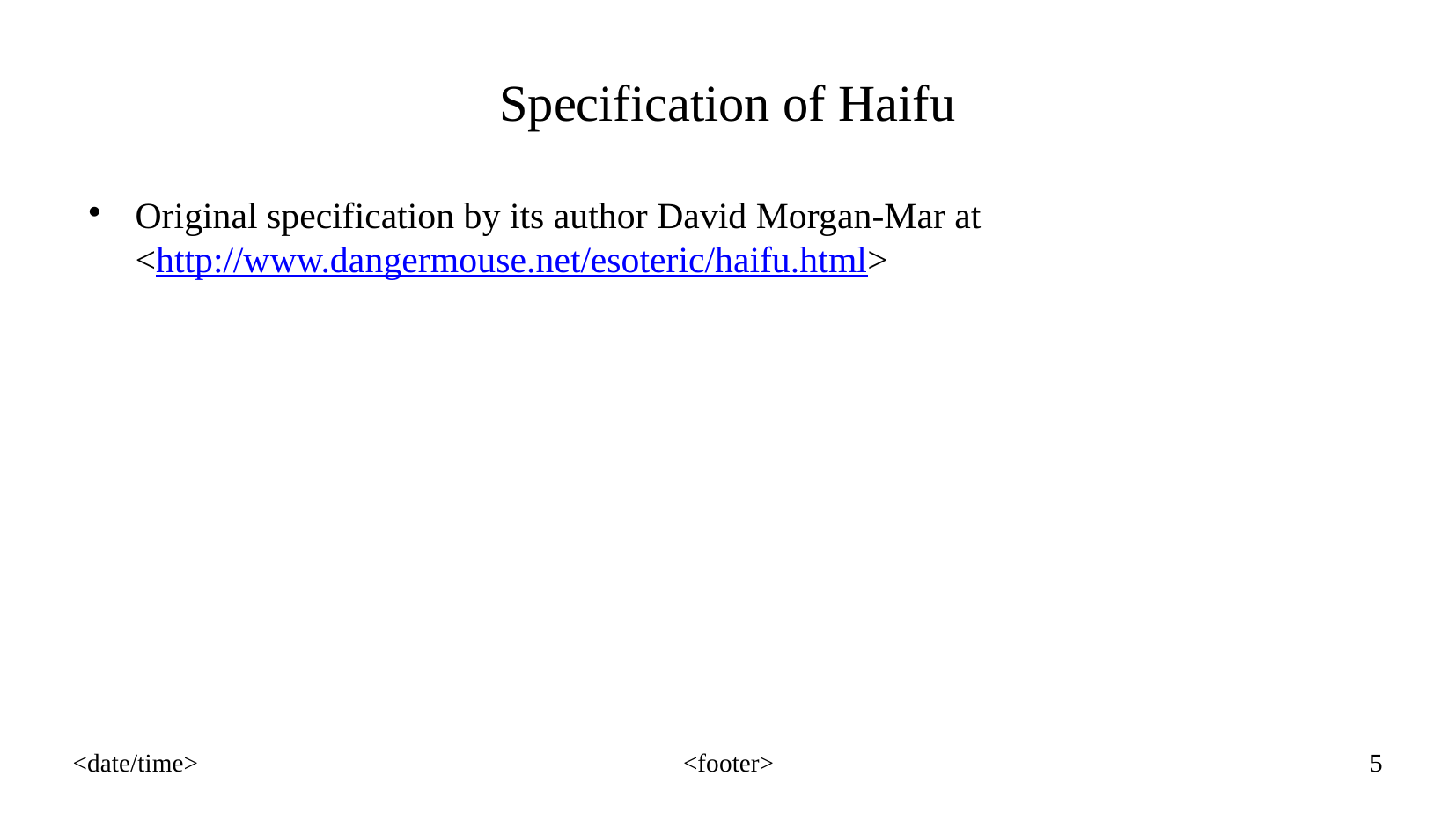

Specification of Haifu
Original specification by its author David Morgan-Mar at
<http://www.dangermouse.net/esoteric/haifu.html>